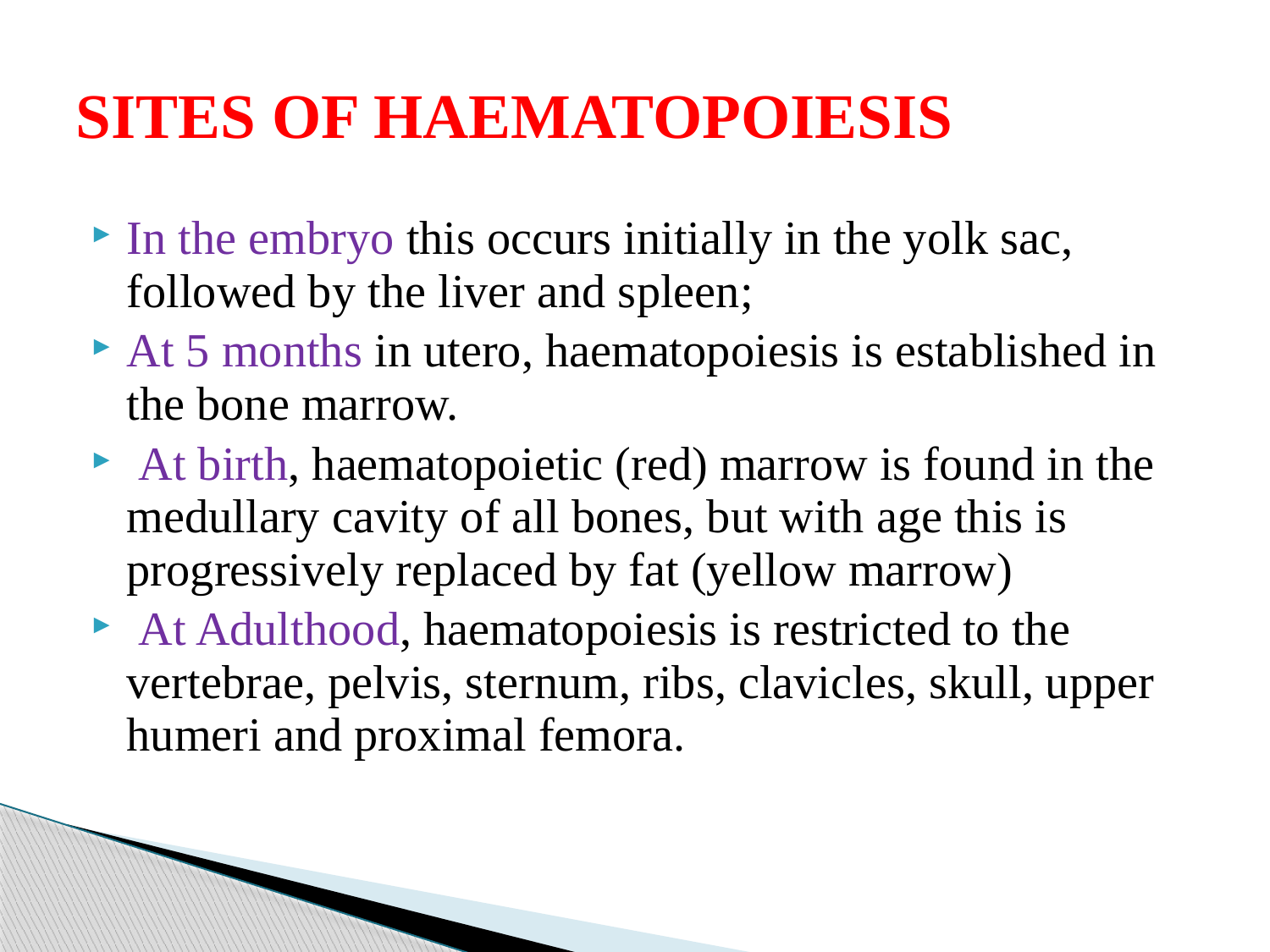

# SITES OF HAEMATOPOIESIS
In the embryo this occurs initially in the yolk sac, followed by the liver and spleen;
At 5 months in utero, haematopoiesis is established in the bone marrow.
 At birth, haematopoietic (red) marrow is found in the medullary cavity of all bones, but with age this is progressively replaced by fat (yellow marrow)
 At Adulthood, haematopoiesis is restricted to the vertebrae, pelvis, sternum, ribs, clavicles, skull, upper humeri and proximal femora.